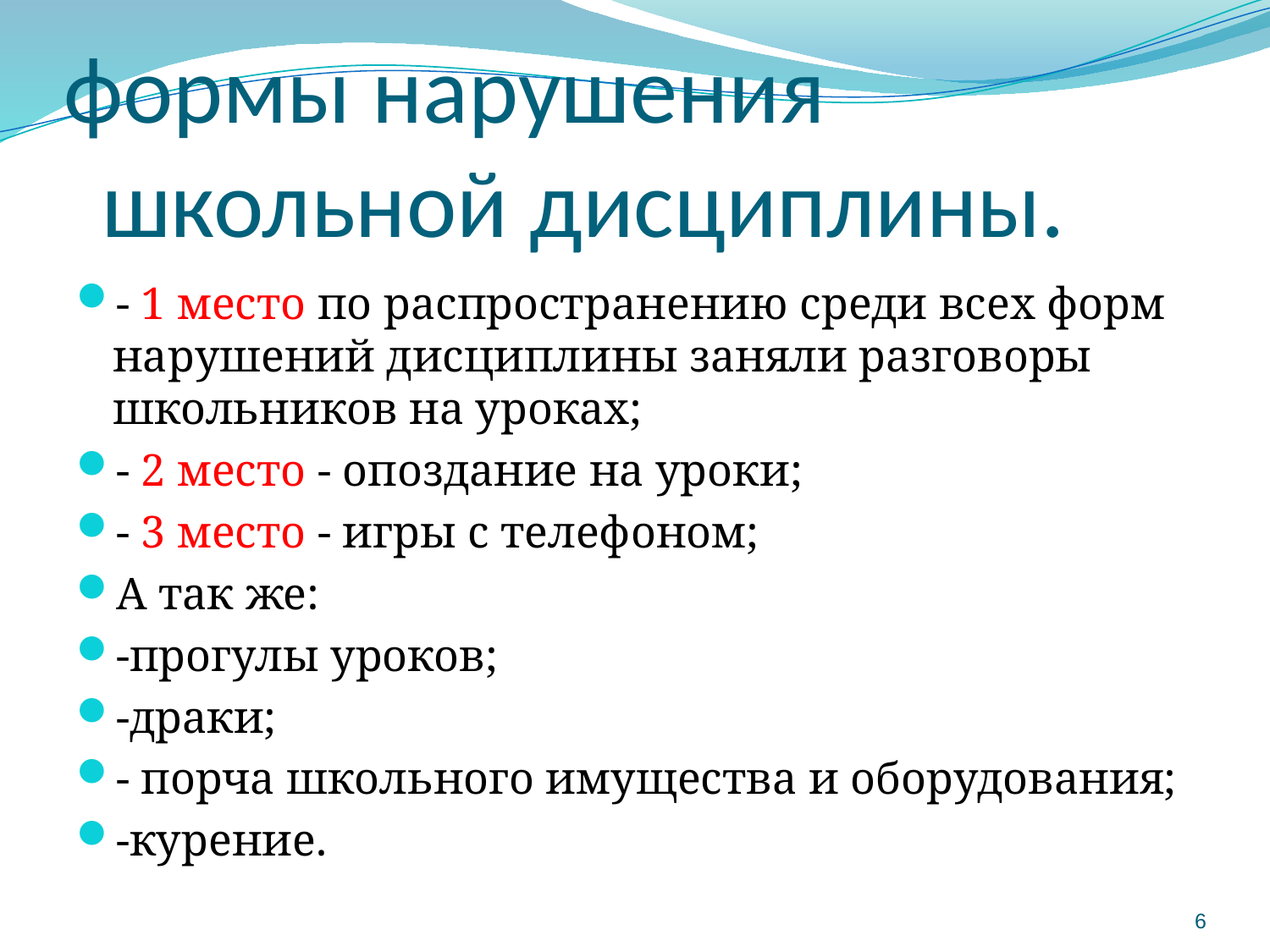

# формы нарушения школьной дисциплины.
- 1 место по распространению среди всех форм нарушений дисциплины заняли разговоры школьников на уроках;
- 2 место - опоздание на уроки;
- 3 место - игры с телефоном;
А так же:
-прогулы уроков;
-драки;
- порча школьного имущества и оборудования;
-курение.

6